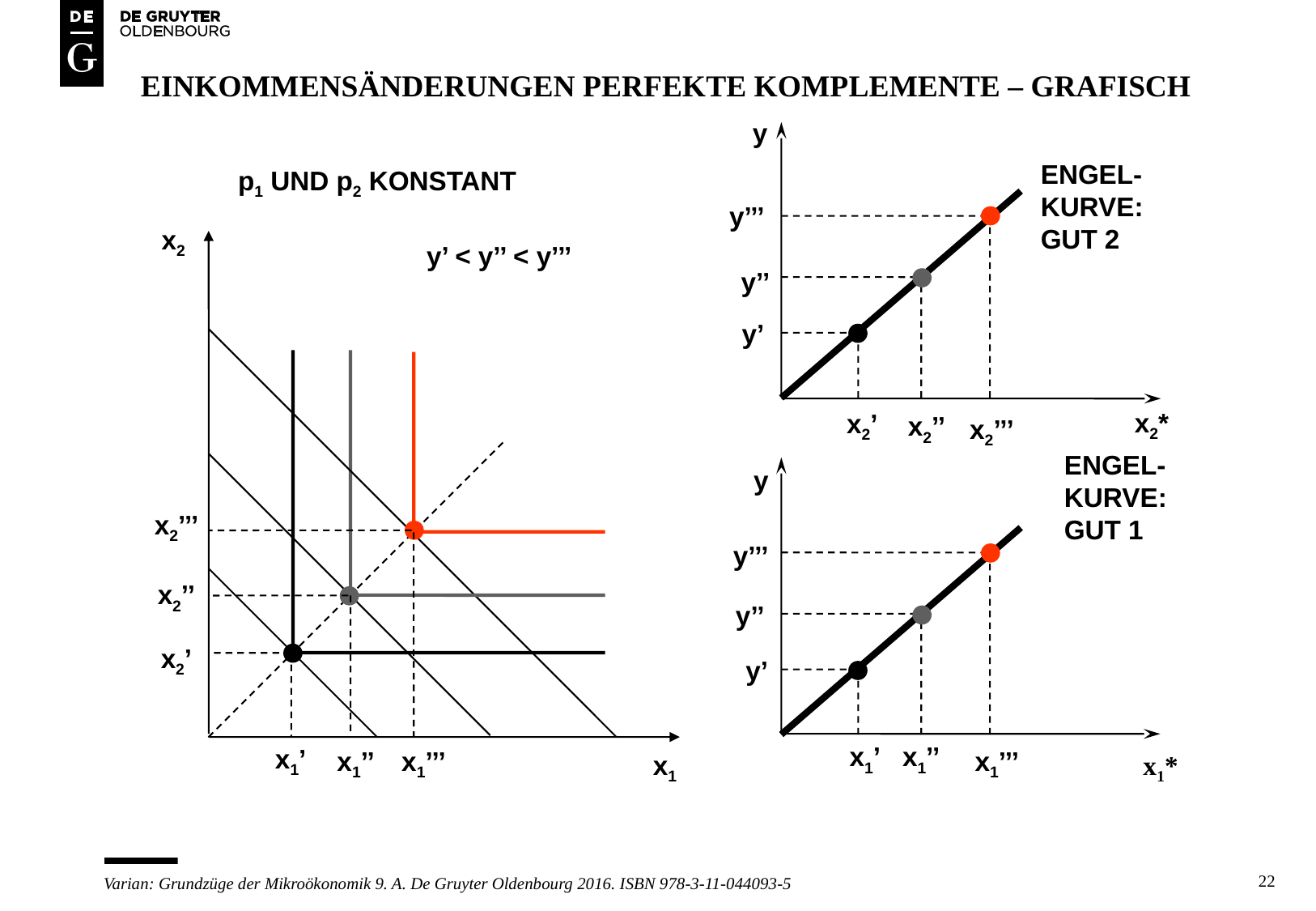

# Einkommensänderungen perfekte komplemente – grafisch
y

ENGEL-
KURVE:
GUT 2
p1 UND p2 KONSTANT

y’’’

x2

y’ < y’’ < y’’’
y’’

y’

x2*
x2’
x2’’
x2’’’

ENGEL-
KURVE:
GUT 1

y

x2’’’

y’’’

x2’’

y’’

x2’

y’

x1’
x1’’
x1’

x1’’
x1’’’
x1’’’
x1
x1*
22
Varian: Grundzüge der Mikroökonomik 9. A. De Gruyter Oldenbourg 2016. ISBN 978-3-11-044093-5